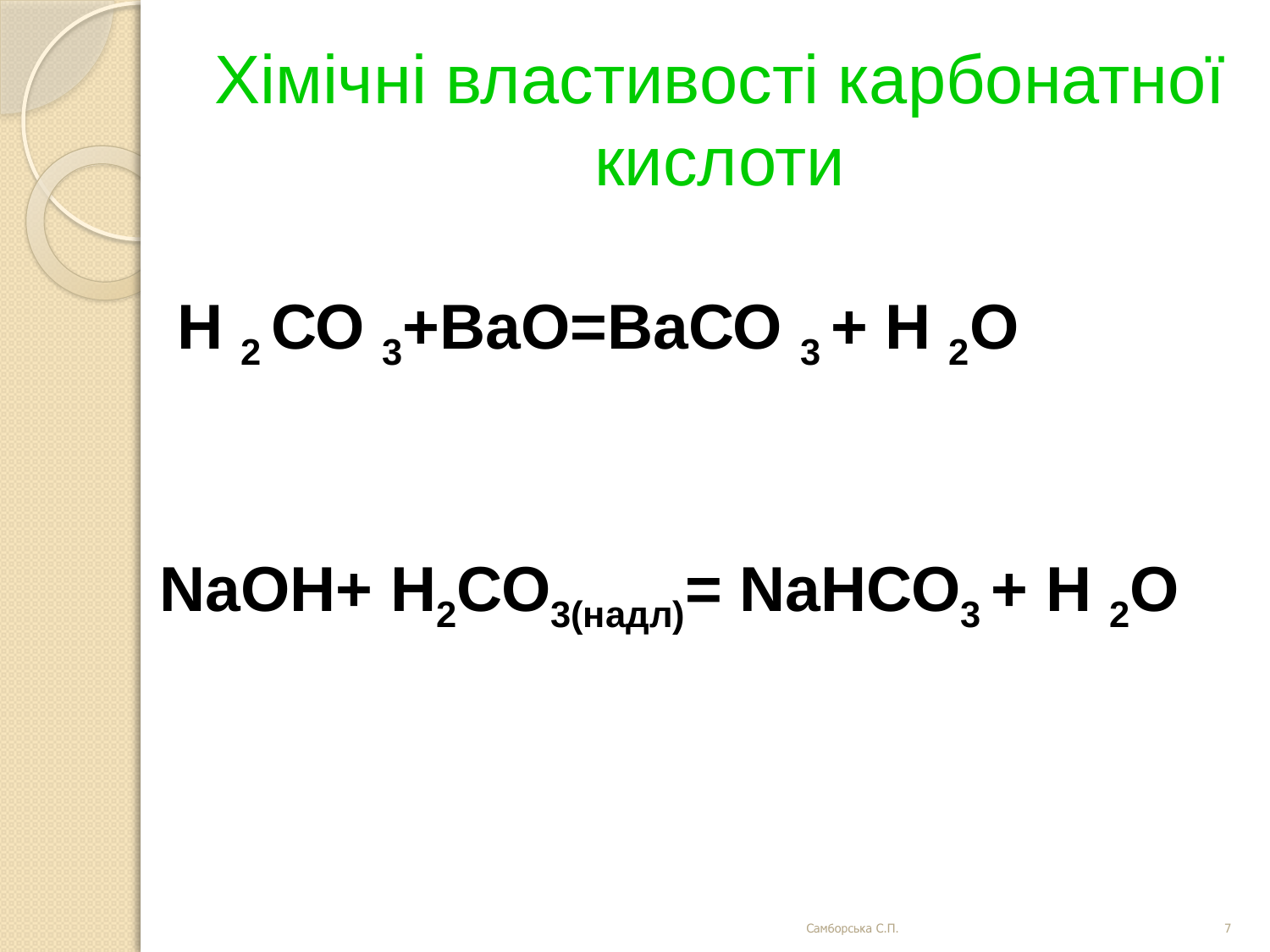

# Хімічні властивості карбонатної кислоти

     Н 2 СО 3+ВаО=ВаСО 3 + Н 2О

    NaOH+ Н2СО3(надл)= NaНСО3 + Н 2О
Самборська С.П.
7